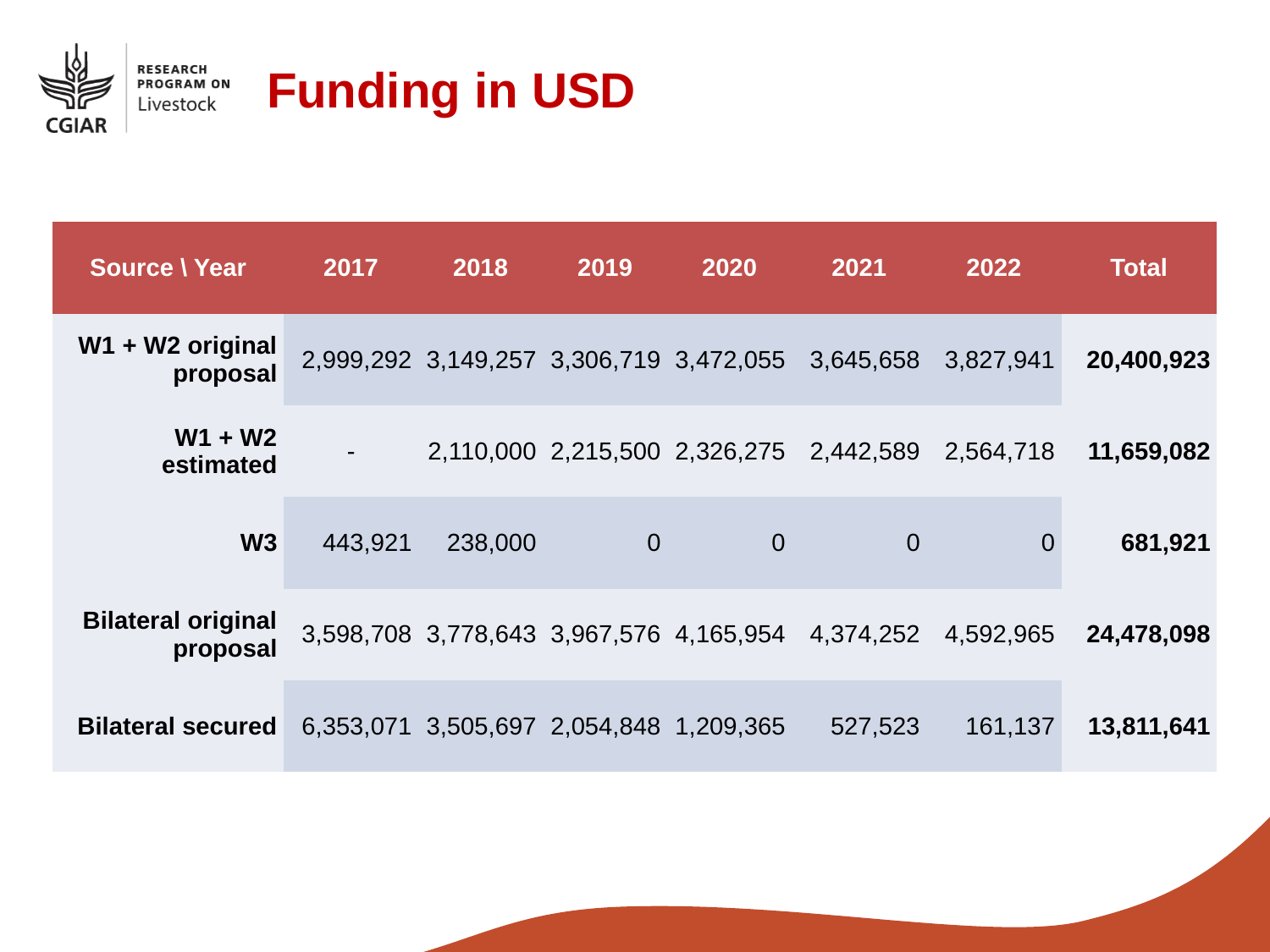

Funding in USD
| Source \ Year | 2017 | 2018 | 2019 | 2020 | 2021 | 2022 | Total |
| --- | --- | --- | --- | --- | --- | --- | --- |
| W1 + W2 original proposal | 2,999,292 | 3,149,257 | 3,306,719 | 3,472,055 | 3,645,658 | 3,827,941 | 20,400,923 |
| W1 + W2 estimated | - | 2,110,000 | 2,215,500 | 2,326,275 | 2,442,589 | 2,564,718 | 11,659,082 |
| W3 | 443,921 | 238,000 | 0 | 0 | 0 | 0 | 681,921 |
| Bilateral original proposal | 3,598,708 | 3,778,643 | 3,967,576 | 4,165,954 | 4,374,252 | 4,592,965 | 24,478,098 |
| Bilateral secured | 6,353,071 | 3,505,697 | 2,054,848 | 1,209,365 | 527,523 | 161,137 | 13,811,641 |